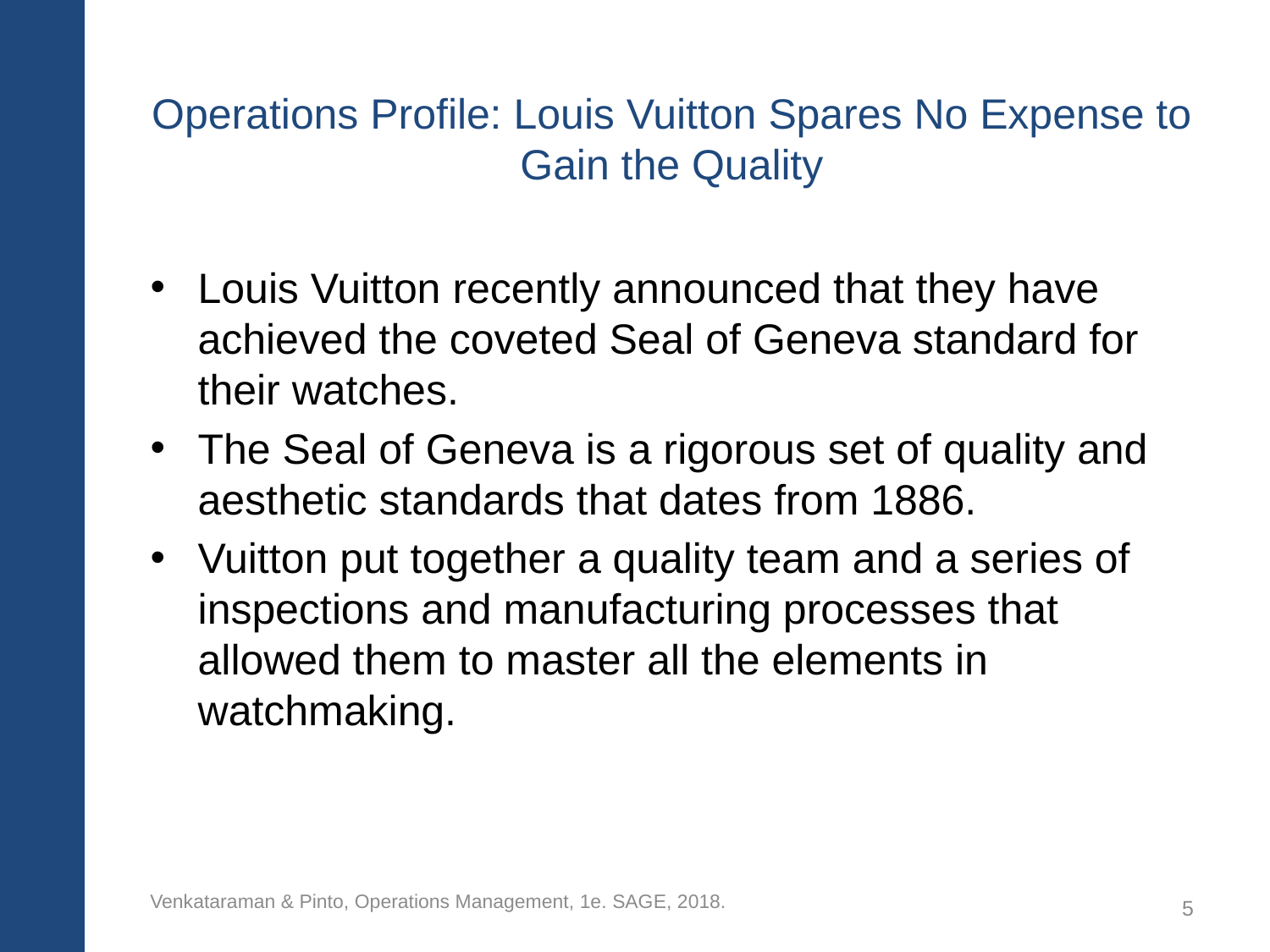

# Operations Profile: Louis Vuitton Spares No Expense to Gain the Quality
Louis Vuitton recently announced that they have achieved the coveted Seal of Geneva standard for their watches.
The Seal of Geneva is a rigorous set of quality and aesthetic standards that dates from 1886.
Vuitton put together a quality team and a series of inspections and manufacturing processes that allowed them to master all the elements in watchmaking.
Venkataraman & Pinto, Operations Management, 1e. SAGE, 2018.
5